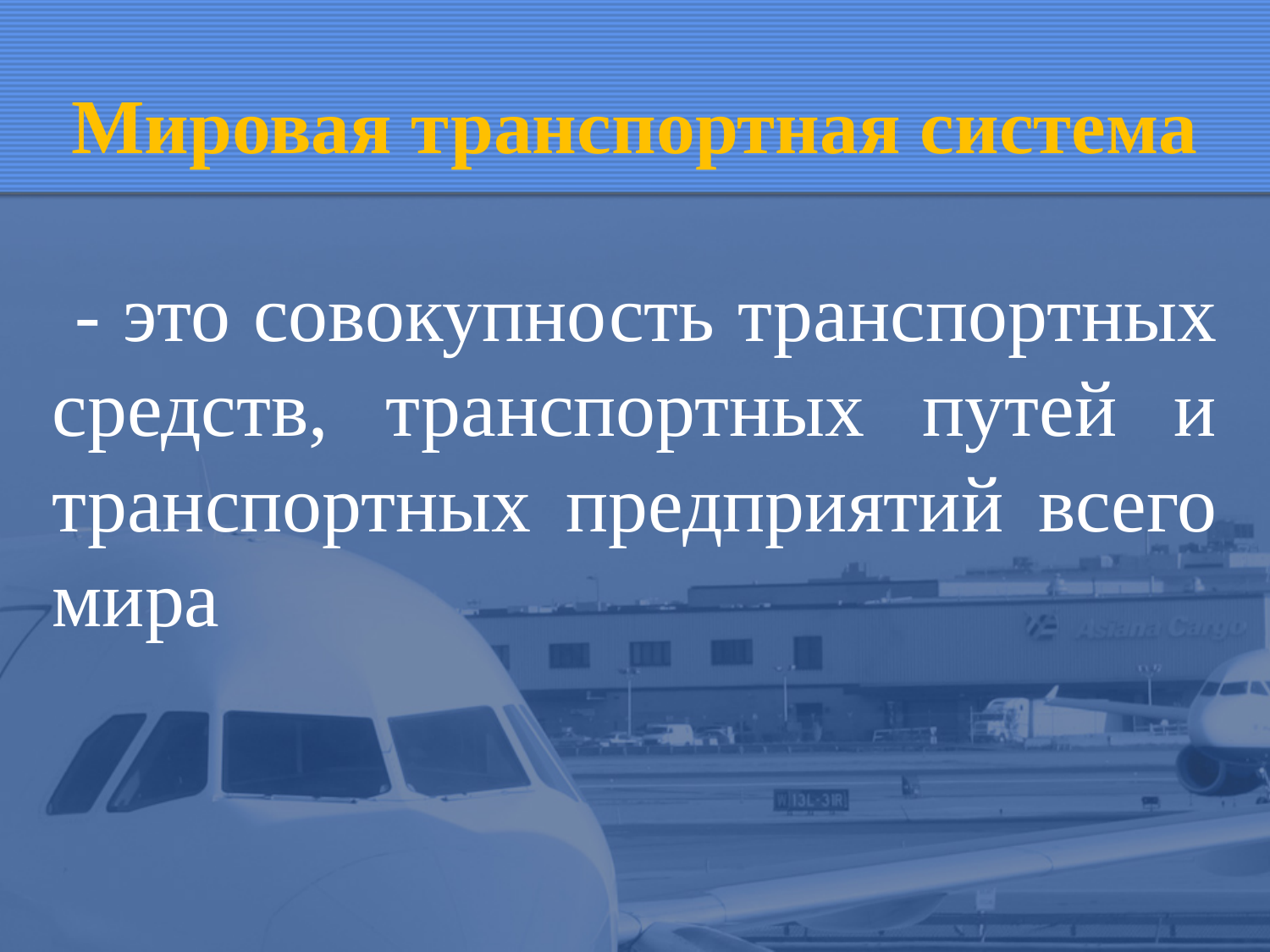

Мировая транспортная система

 - это совокупность транспортных средств, транспортных путей и транспортных предприятий всего мира